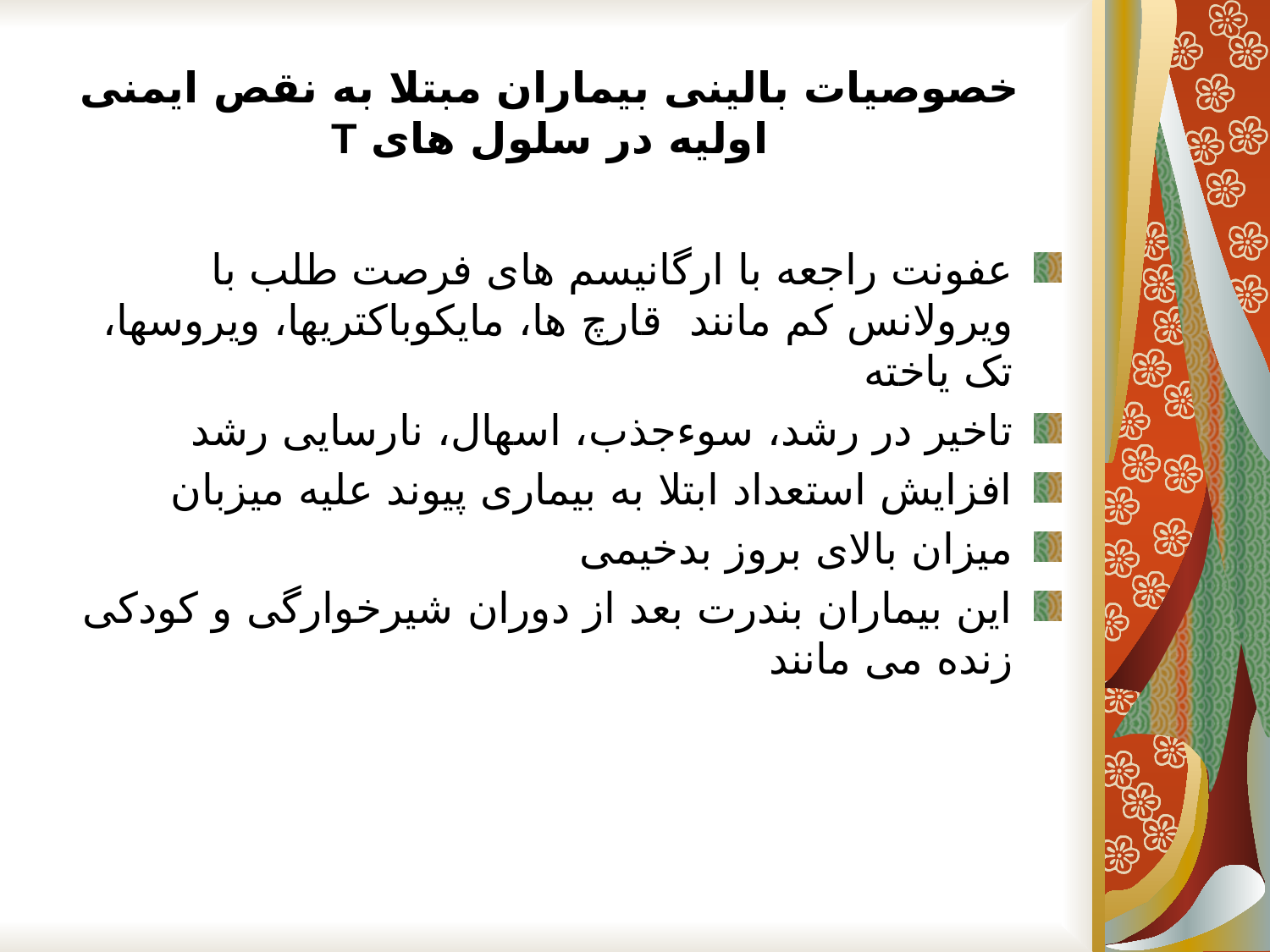

# خصوصیات بالینی بیماران مبتلا به نقص ایمنی اولیه در سلول های T
عفونت راجعه با ارگانیسم های فرصت طلب با ویرولانس کم مانند  قارچ ها، مایکوباکتریها، ویروسها، تک یاخته
تاخیر در رشد، سوءجذب، اسهال، نارسایی رشد
افزایش استعداد ابتلا به بیماری پیوند علیه میزبان
میزان بالای بروز بدخیمی
این بیماران بندرت بعد از دوران شیرخوارگی و کودکی زنده می مانند